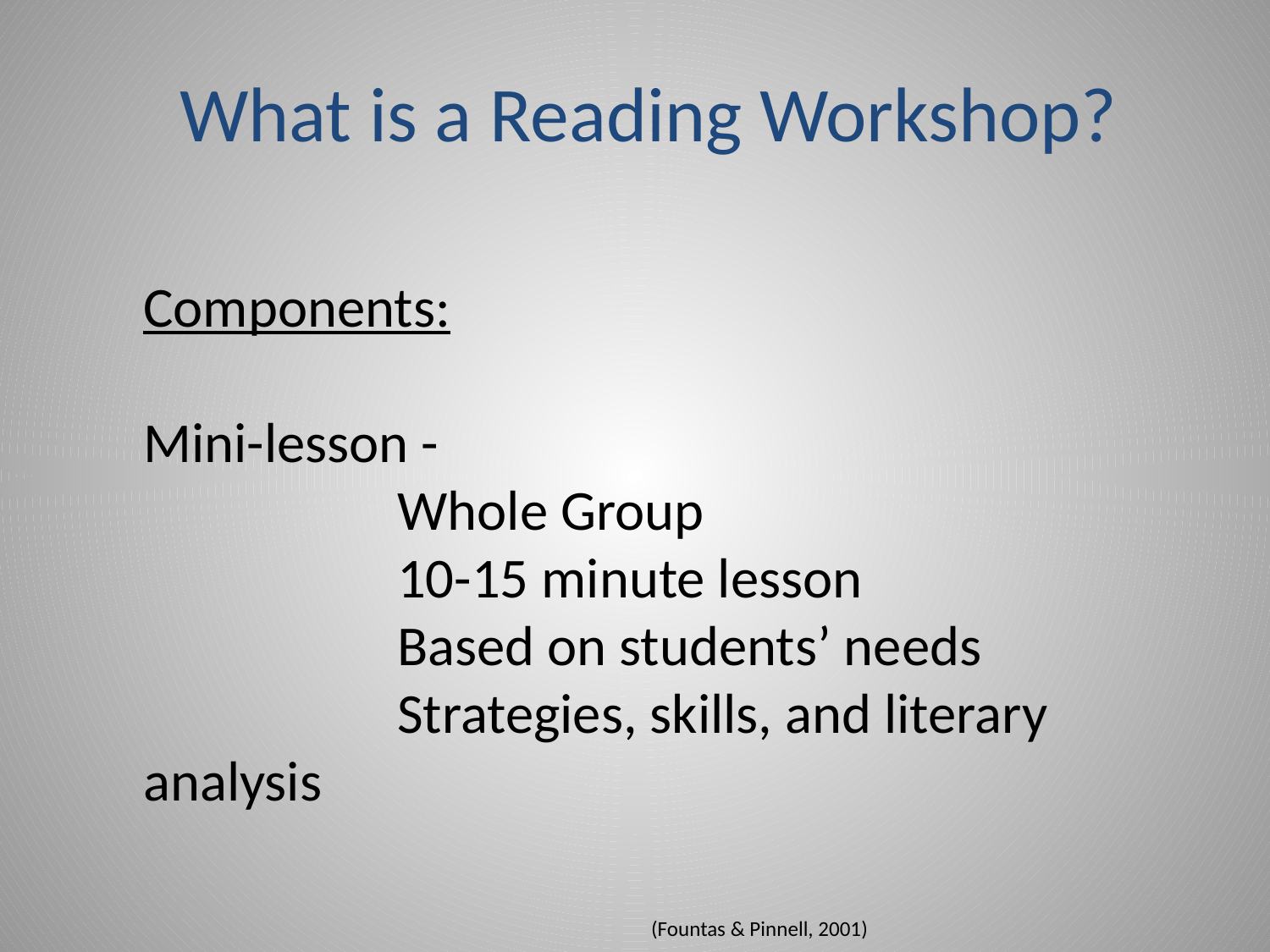

What is a Reading Workshop?
Components:

Mini-lesson -
		Whole Group
		10-15 minute lesson
		Based on students’ needs
		Strategies, skills, and literary analysis
												(Fountas & Pinnell, 2001)